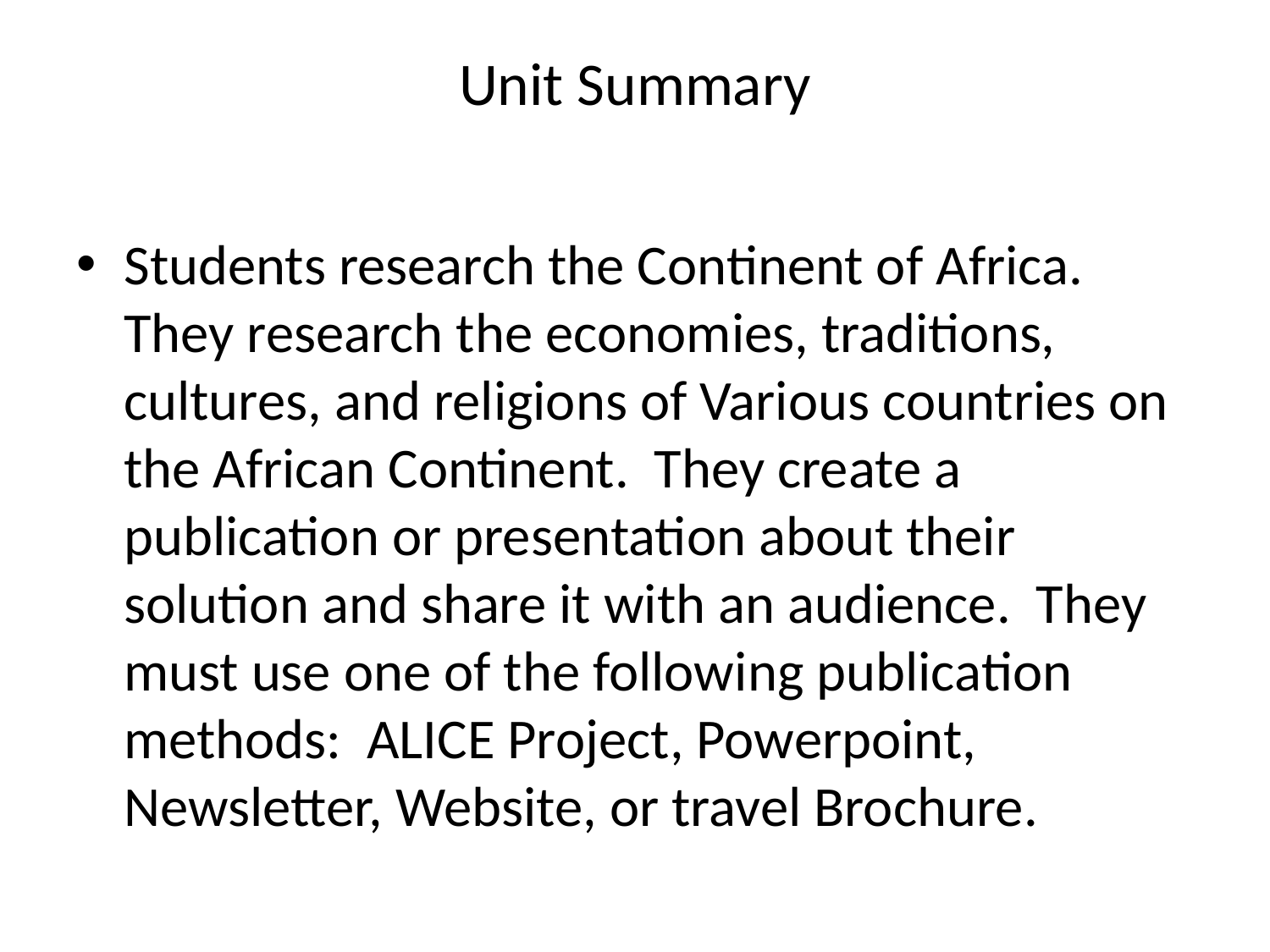

# Unit Summary
Students research the Continent of Africa.  They research the economies, traditions, cultures, and religions of Various countries on the African Continent.  They create a publication or presentation about their solution and share it with an audience.  They must use one of the following publication methods:  ALICE Project, Powerpoint, Newsletter, Website, or travel Brochure.